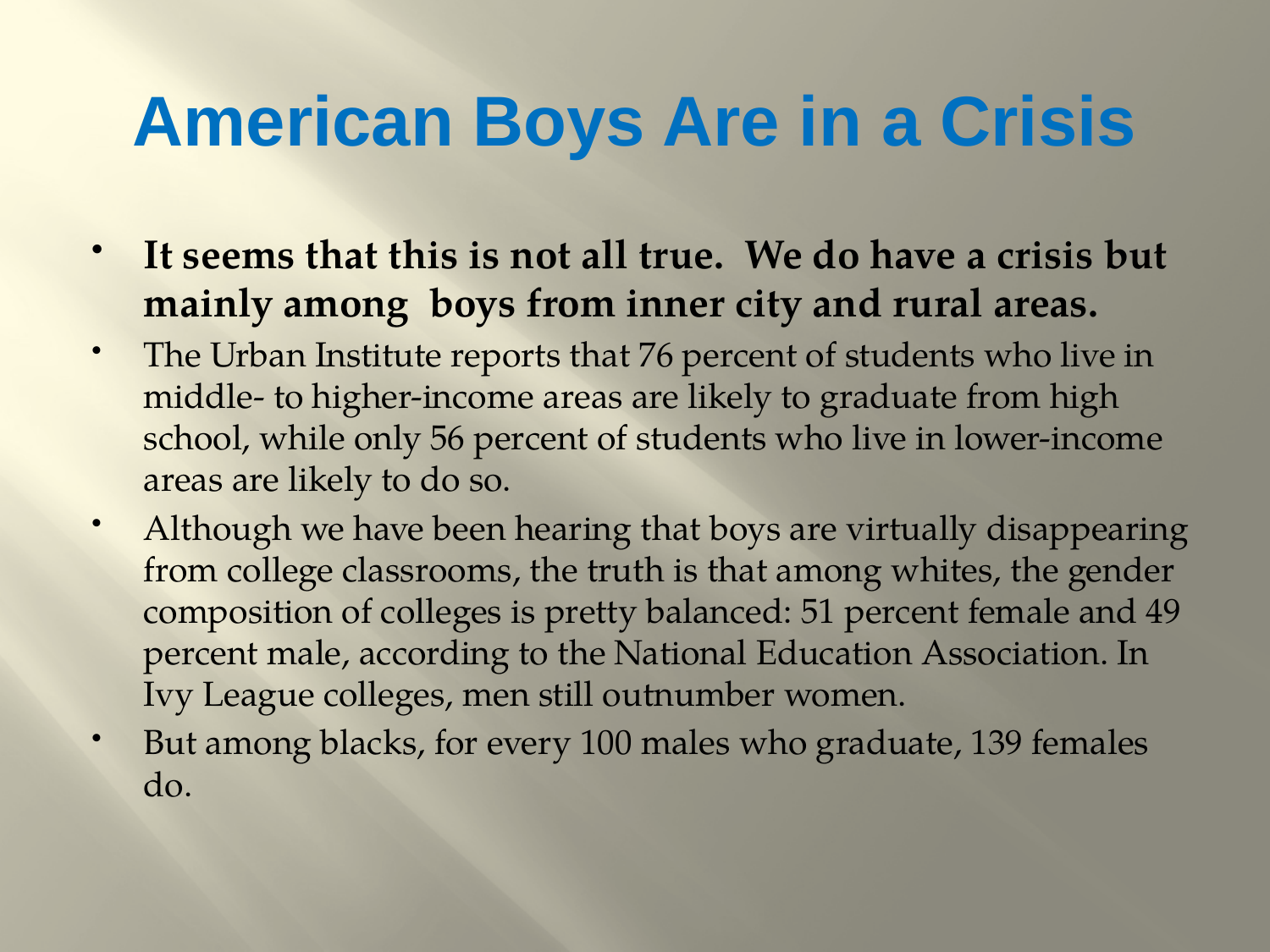

# American Boys Are in a Crisis
It seems that this is not all true.  We do have a crisis but mainly among  boys from inner city and rural areas.
The Urban Institute reports that 76 percent of students who live in middle- to higher-income areas are likely to graduate from high school, while only 56 percent of students who live in lower-income areas are likely to do so.
Although we have been hearing that boys are virtually disappearing from college classrooms, the truth is that among whites, the gender composition of colleges is pretty balanced: 51 percent female and 49 percent male, according to the National Education Association. In Ivy League colleges, men still outnumber women.
But among blacks, for every 100 males who graduate, 139 females do.